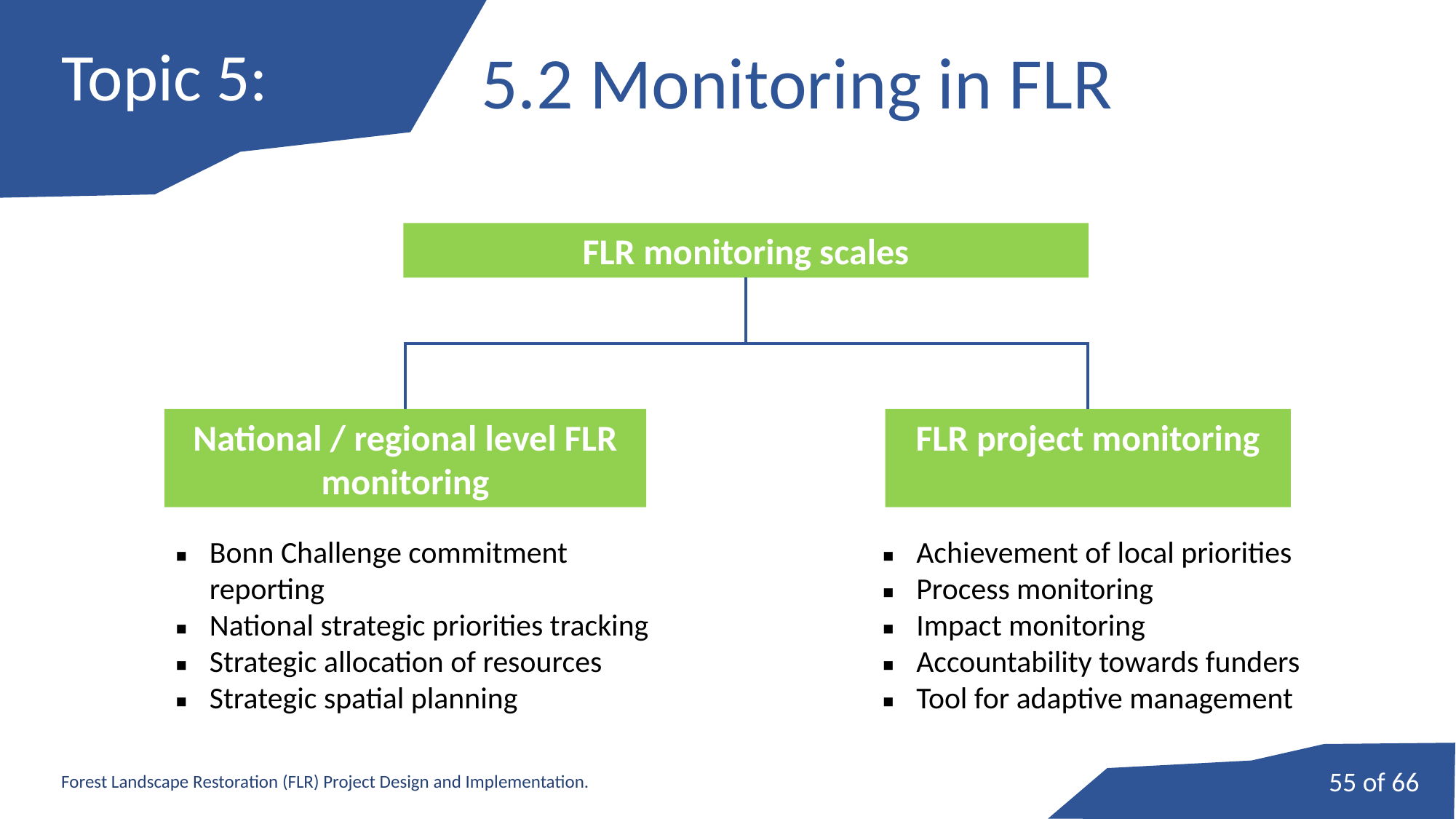

# Topic 5:
5.2 Monitoring in FLR
FLR monitoring scales
FLR project monitoring

National / regional level FLR monitoring
Bonn Challenge commitment reporting
National strategic priorities tracking
Strategic allocation of resources
Strategic spatial planning
Achievement of local priorities
Process monitoring
Impact monitoring
Accountability towards funders
Tool for adaptive management
55 of 66

Forest Landscape Restoration (FLR) Project Design and Implementation.